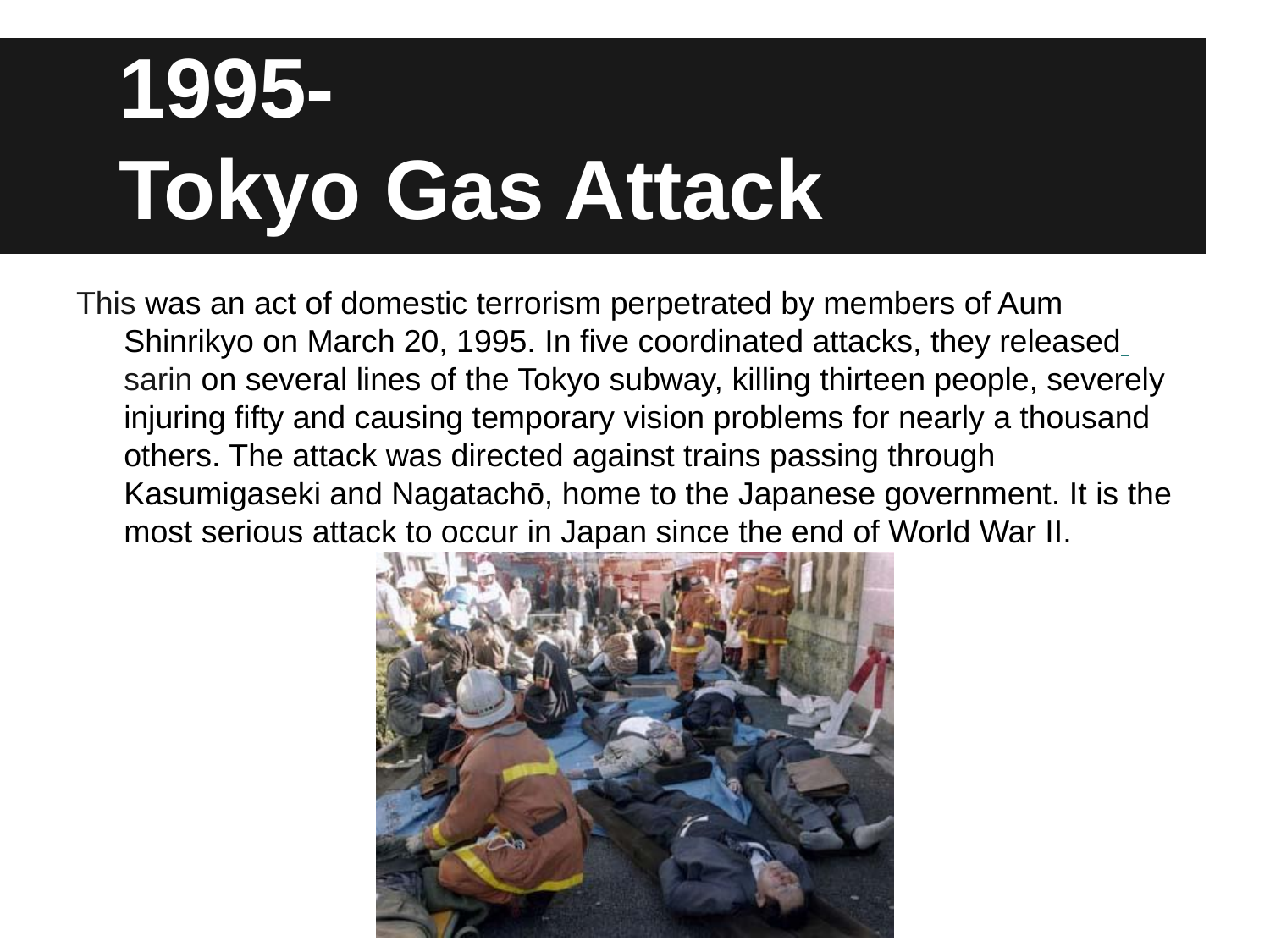

# 1995-
Tokyo Gas Attack
This was an act of domestic terrorism perpetrated by members of Aum Shinrikyo on March 20, 1995. In five coordinated attacks, they released sarin on several lines of the Tokyo subway, killing thirteen people, severely injuring fifty and causing temporary vision problems for nearly a thousand others. The attack was directed against trains passing through Kasumigaseki and Nagatachō, home to the Japanese government. It is the most serious attack to occur in Japan since the end of World War II.